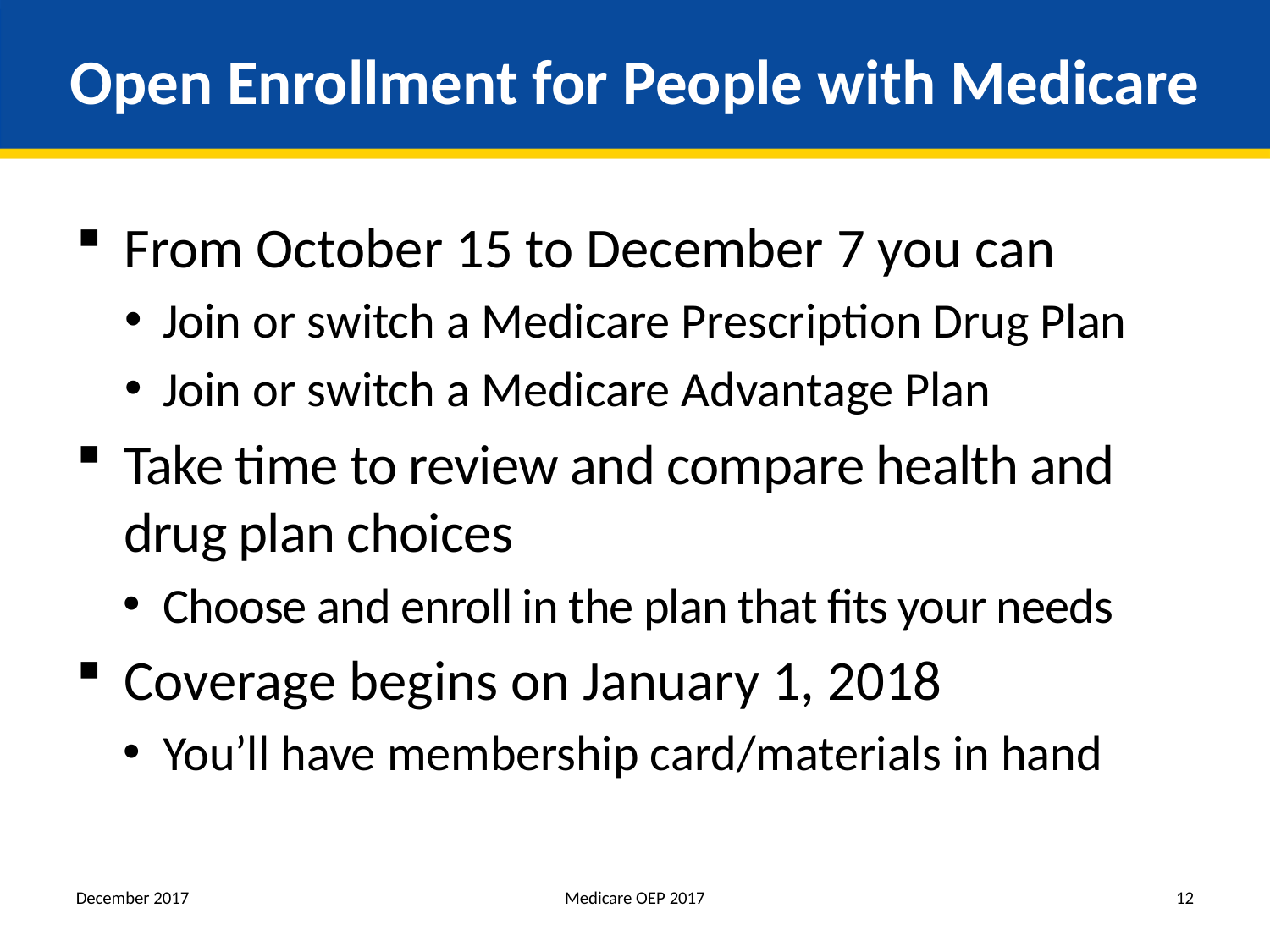

# Open Enrollment for People with Medicare
From October 15 to December 7 you can
Join or switch a Medicare Prescription Drug Plan
Join or switch a Medicare Advantage Plan
Take time to review and compare health and drug plan choices
Choose and enroll in the plan that fits your needs
Coverage begins on January 1, 2018
You’ll have membership card/materials in hand

December 2017
Medicare OEP 2017
12